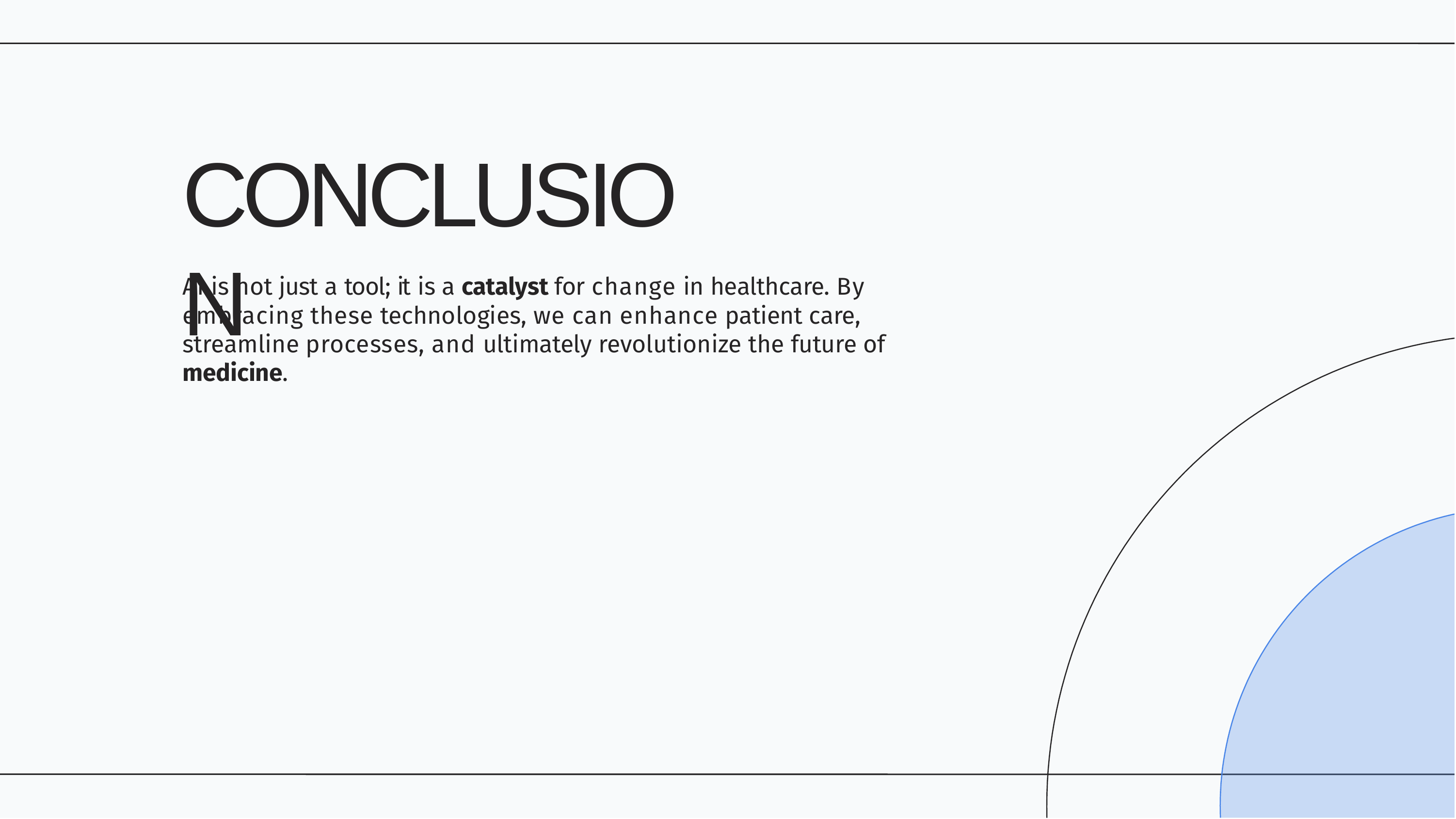

# CONCLUSION
AI is not just a tool; it is a catalyst for change in healthcare. By embracing these technologies, we can enhance patient care, streamline processes, and ultimately revolutionize the future of medicine.